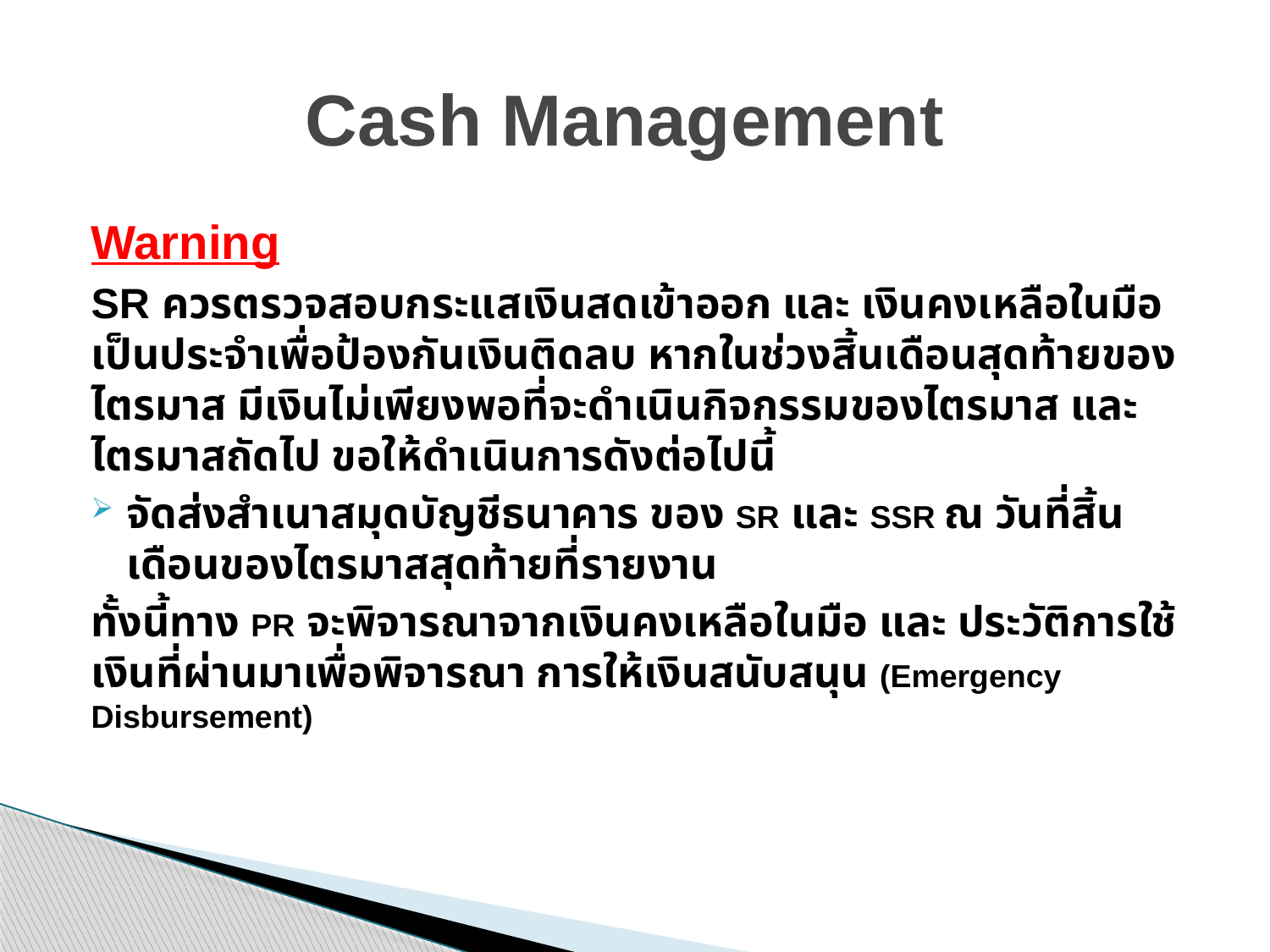

# Cash Management
Warning
SR ควรตรวจสอบกระแสเงินสดเข้าออก และ เงินคงเหลือในมือ เป็นประจำเพื่อป้องกันเงินติดลบ หากในช่วงสิ้นเดือนสุดท้ายของไตรมาส มีเงินไม่เพียงพอที่จะดำเนินกิจกรรมของไตรมาส และไตรมาสถัดไป ขอให้ดำเนินการดังต่อไปนี้
จัดส่งสำเนาสมุดบัญชีธนาคาร ของ SR และ SSR ณ วันที่สิ้นเดือนของไตรมาสสุดท้ายที่รายงาน
ทั้งนี้ทาง PR จะพิจารณาจากเงินคงเหลือในมือ และ ประวัติการใช้เงินที่ผ่านมาเพื่อพิจารณา การให้เงินสนับสนุน (Emergency Disbursement)